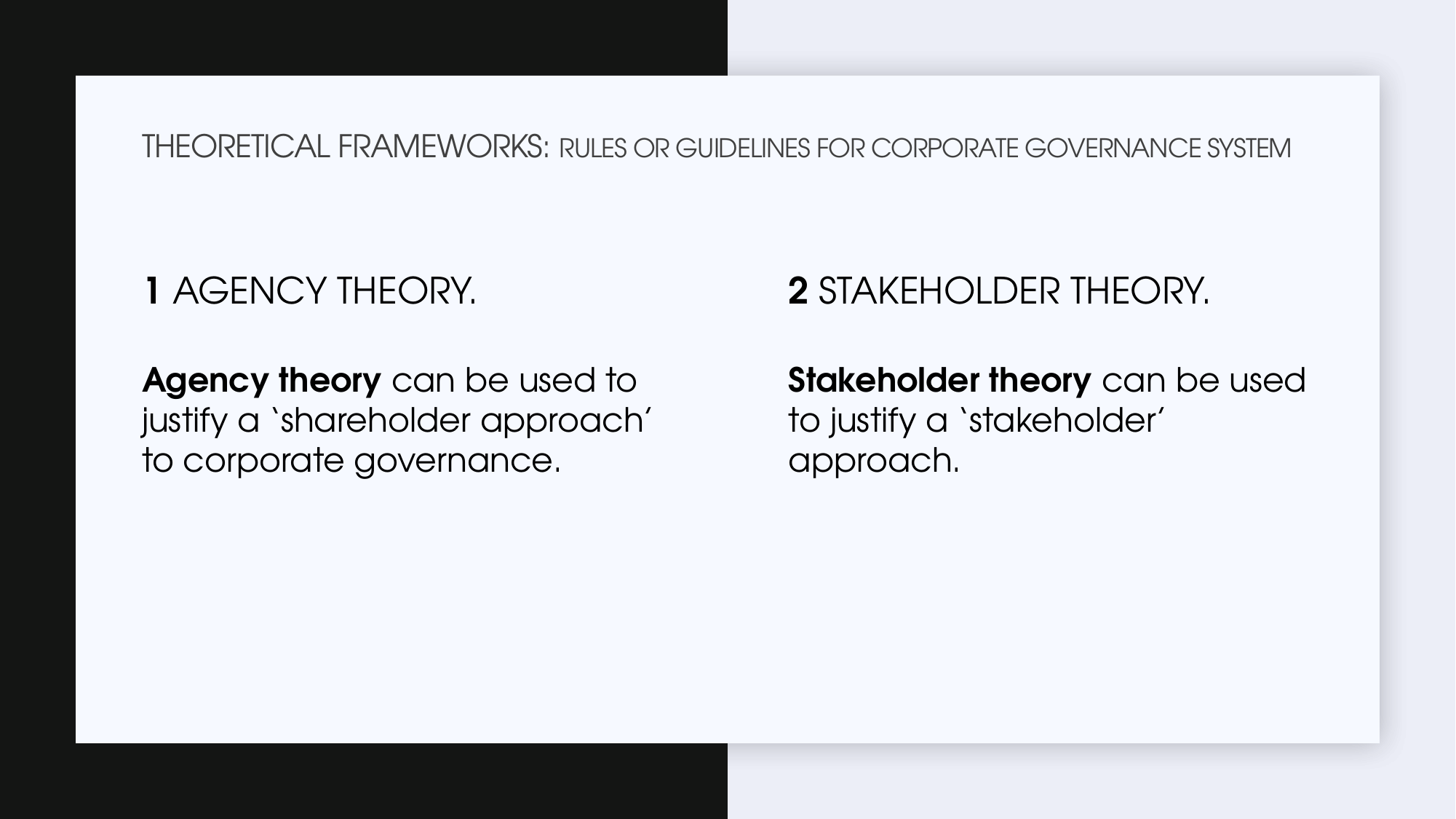

# theoretical frameworks: rules or guidelines for corporate Governance system
1 Agency theory.
2 Stakeholder theory.
Stakeholder theory can be used to justify a ‘stakeholder’ approach.
Agency theory can be used to justify a ‘shareholder approach’ to corporate governance.